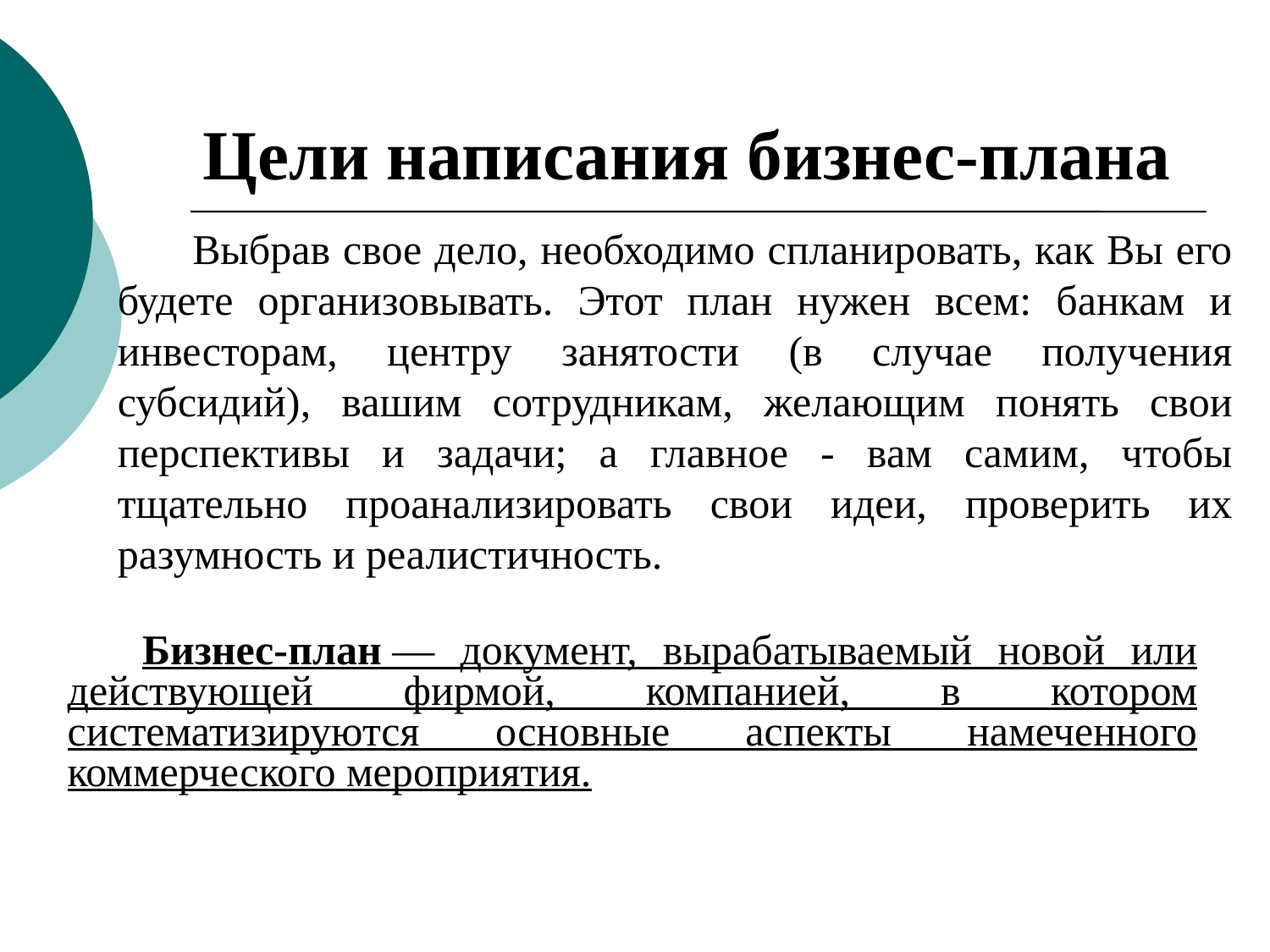

# Цели написания бизнес-плана
Выбрав свое дело, необходимо спланировать, как Вы его будете организовывать. Этот план нужен всем: банкам и инвесторам, центру занятости (в случае получения субсидий), вашим сотрудникам, желающим понять свои перспективы и задачи; а главное - вам самим, чтобы тщательно проанализировать свои идеи, проверить их разумность и реалистичность.
Бизнес-план — документ, вырабатываемый новой или действующей фирмой, компанией, в котором систематизируются основные аспекты намеченного коммерческого мероприятия.